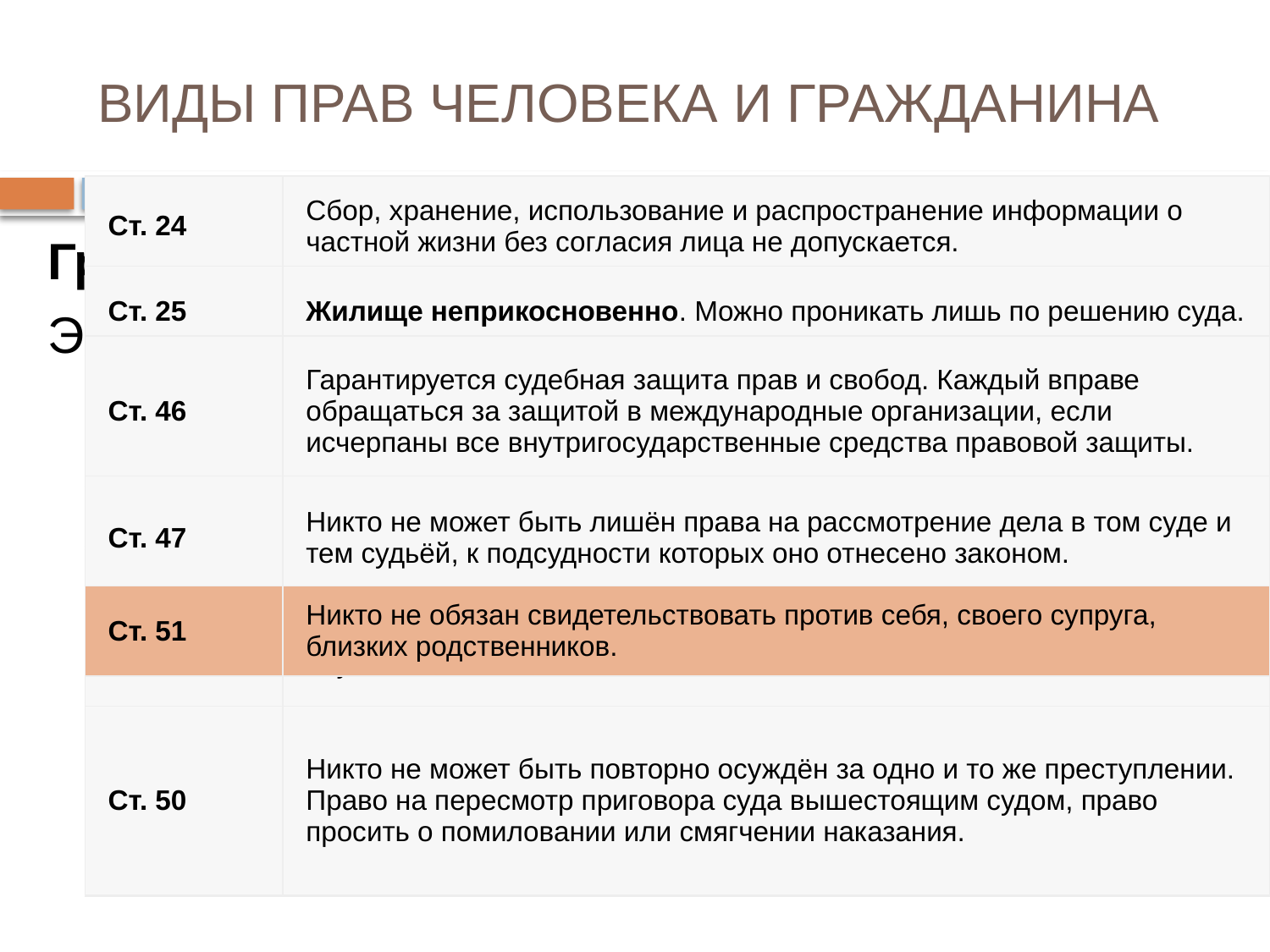

# ВИДЫ ПРАВ ЧЕЛОВЕКА И ГРАЖДАНИНА
| Ст. 19 | Все равны перед законом и судом. Гарантируются права и свободы гражданам всем, без исключений. |
| --- | --- |
| Ст. 24 | Сбор, хранение, использование и распространение информации о частной жизни без согласия лица не допускается. |
| --- | --- |
Гражданские (личные) права.
Это вид прав человека, включающие основные, естественные, принадлежащие человеку от рождения, неотчуждаемые права, обеспечивающие достойное существование человека

| Ст. 20 | Право на жизнь. |
| --- | --- |
| Ст. 25 | Жилище неприкосновенно. Можно проникать лишь по решению суда. |
| --- | --- |
| Ст. 21 | Достоинство личности охраняется государством. Никто не должен быть подвергнут пыткам, любому жестокому или унижающему человеческое достоинство обращению или наказанию. Никто не может без добровольного согласия быть подвергнут медицинским, научным и иным опытам. |
| --- | --- |
| Ст. 46 | Гарантируется судебная защита прав и свобод. Каждый вправе обращаться за защитой в международные организации, если исчерпаны все внутригосударственные средства правовой защиты. |
| --- | --- |
| Ст. 47 | Никто не может быть лишён права на рассмотрение дела в том суде и тем судьёй, к подсудности которых оно отнесено законом. |
| --- | --- |
| Ст. 22 | Право на свободу и личную неприкосновенность. Арест, заключение под стражу – только по решению суда. Задержание возможно не более чем на 48 часов. |
| --- | --- |
| Ст. 48 | Право на получение квалифицированной юридической помощи. В случаях, отмеченных законом, она оказывается бесплатно. |
| --- | --- |
| Ст. 51 | Никто не обязан свидетельствовать против себя, своего супруга, близких родственников. |
| --- | --- |
| Ст. 23 | Право на неприкосновенность частной жизни, личную и семейную тайну, защиту чести и доброго имени. Право на тайну переписки, телефонных переговоров, почтовых и иных отправлений. Ограничение допускается только по решению суда. |
| --- | --- |
| Ст. 50 | Никто не может быть повторно осуждён за одно и то же преступлении. Право на пересмотр приговора суда вышестоящим судом, право просить о помиловании или смягчении наказания. |
| --- | --- |